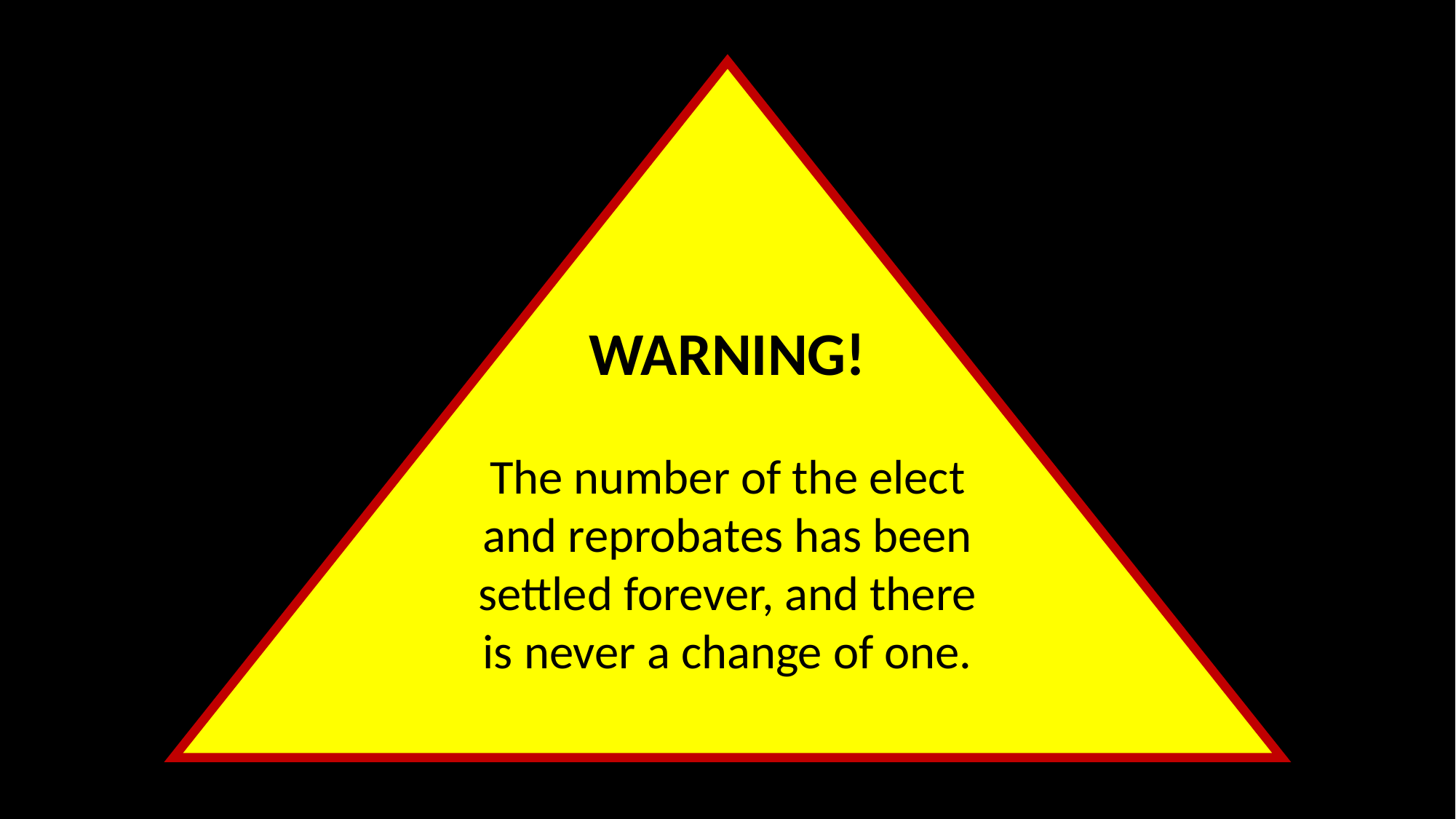

WARNING!

The number of the elect and reprobates has been settled forever, and there is never a change of one.